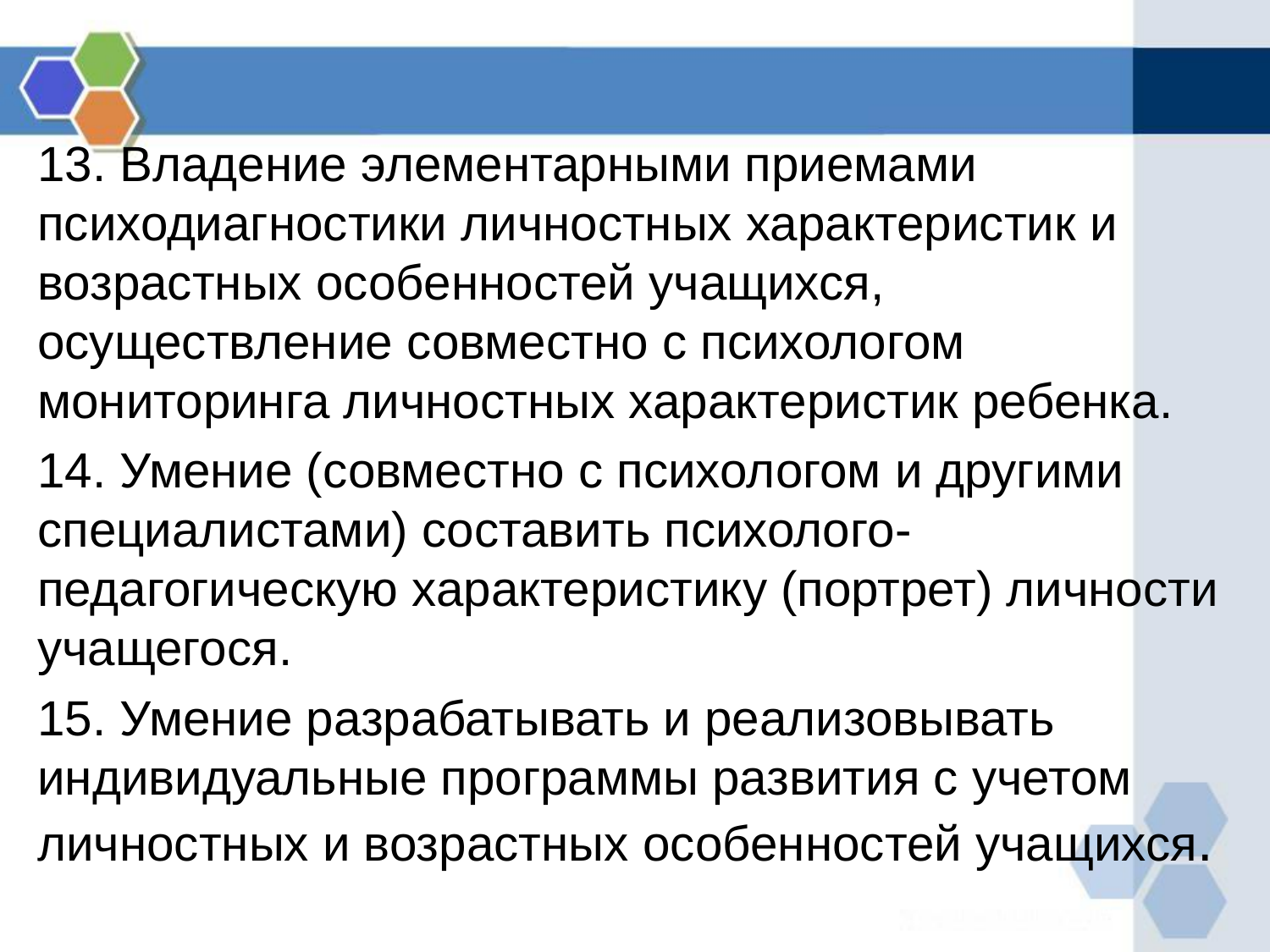

13. Владение элементарными приемами психодиагностики личностных характеристик и возрастных особенностей учащихся, осуществление совместно с психологом мониторинга личностных характеристик ребенка.
14. Умение (совместно с психологом и другими специалистами) составить психолого-педагогическую характеристику (портрет) личности учащегося.
15. Умение разрабатывать и реализовывать индивидуальные программы развития с учетом личностных и возрастных особенностей учащихся.